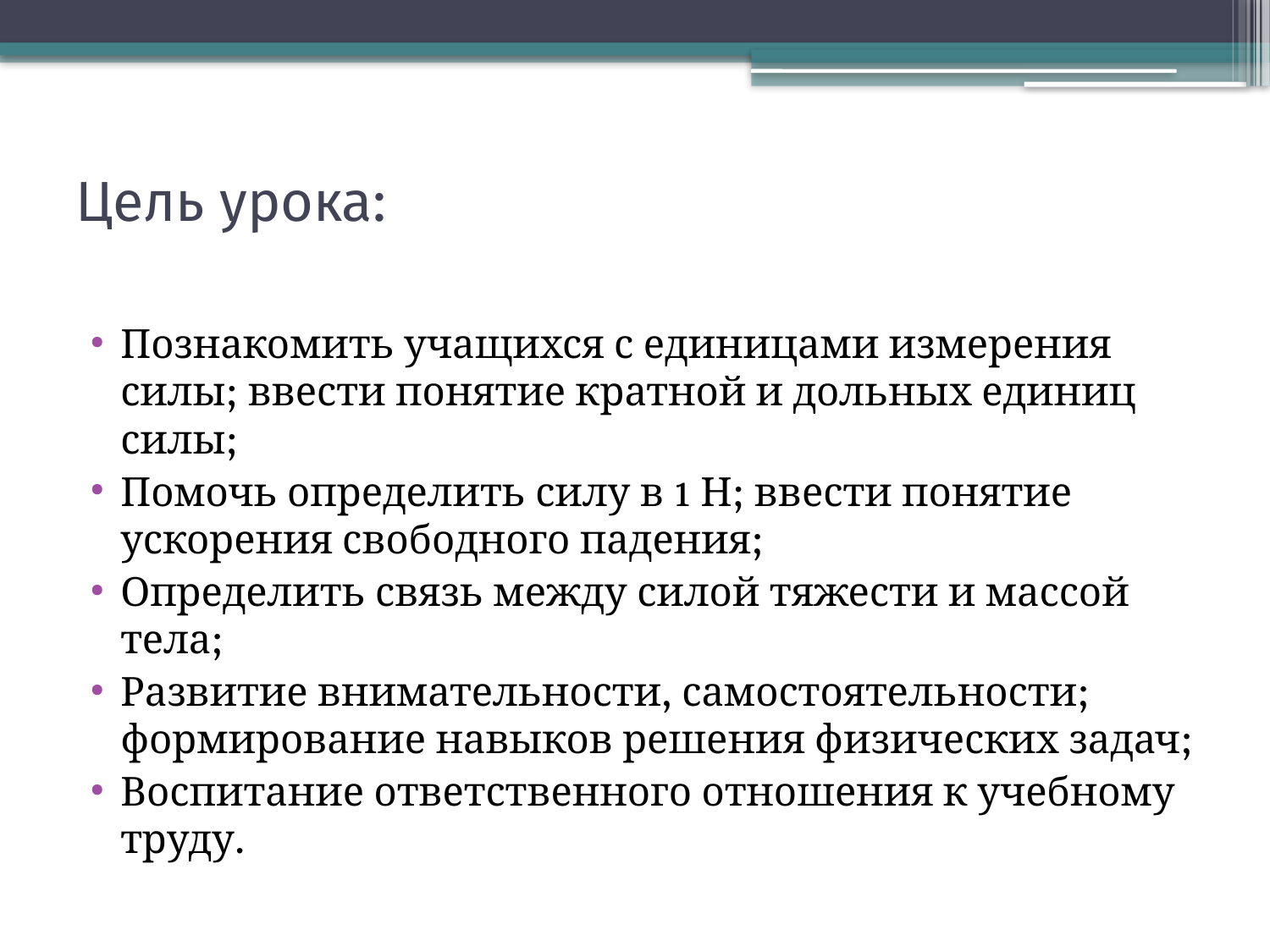

# Цель урока:
Познакомить учащихся с единицами измерения силы; ввести понятие кратной и дольных единиц силы;
Помочь определить силу в 1 Н; ввести понятие ускорения свободного падения;
Определить связь между силой тяжести и массой тела;
Развитие внимательности, самостоятельности; формирование навыков решения физических задач;
Воспитание ответственного отношения к учебному труду.